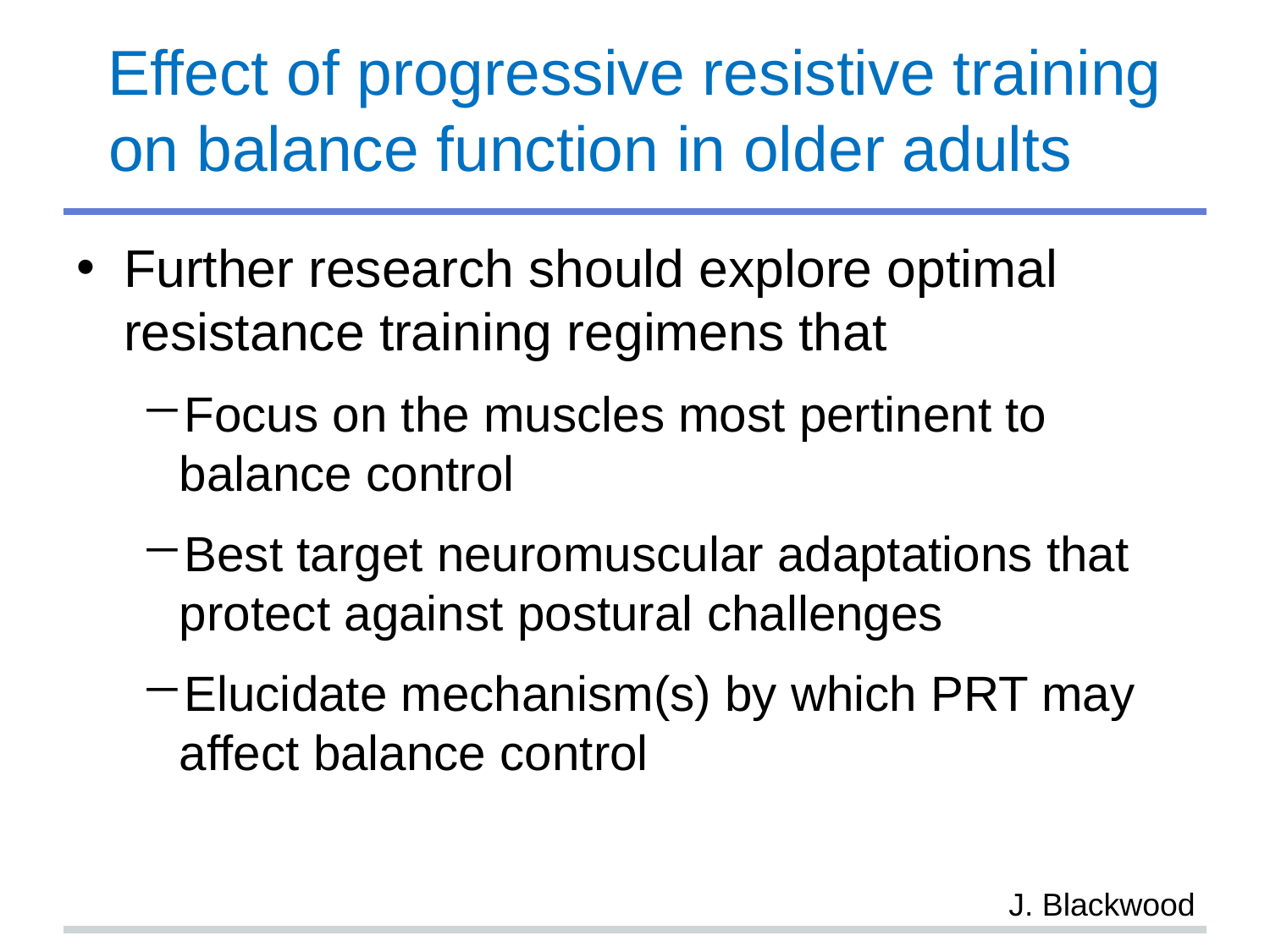

# Effect of progressive resistive training on balance function in older adults
Further research should explore optimal resistance training regimens that
Focus on the muscles most pertinent to balance control
Best target neuromuscular adaptations that protect against postural challenges
Elucidate mechanism(s) by which PRT may affect balance control
J. Blackwood